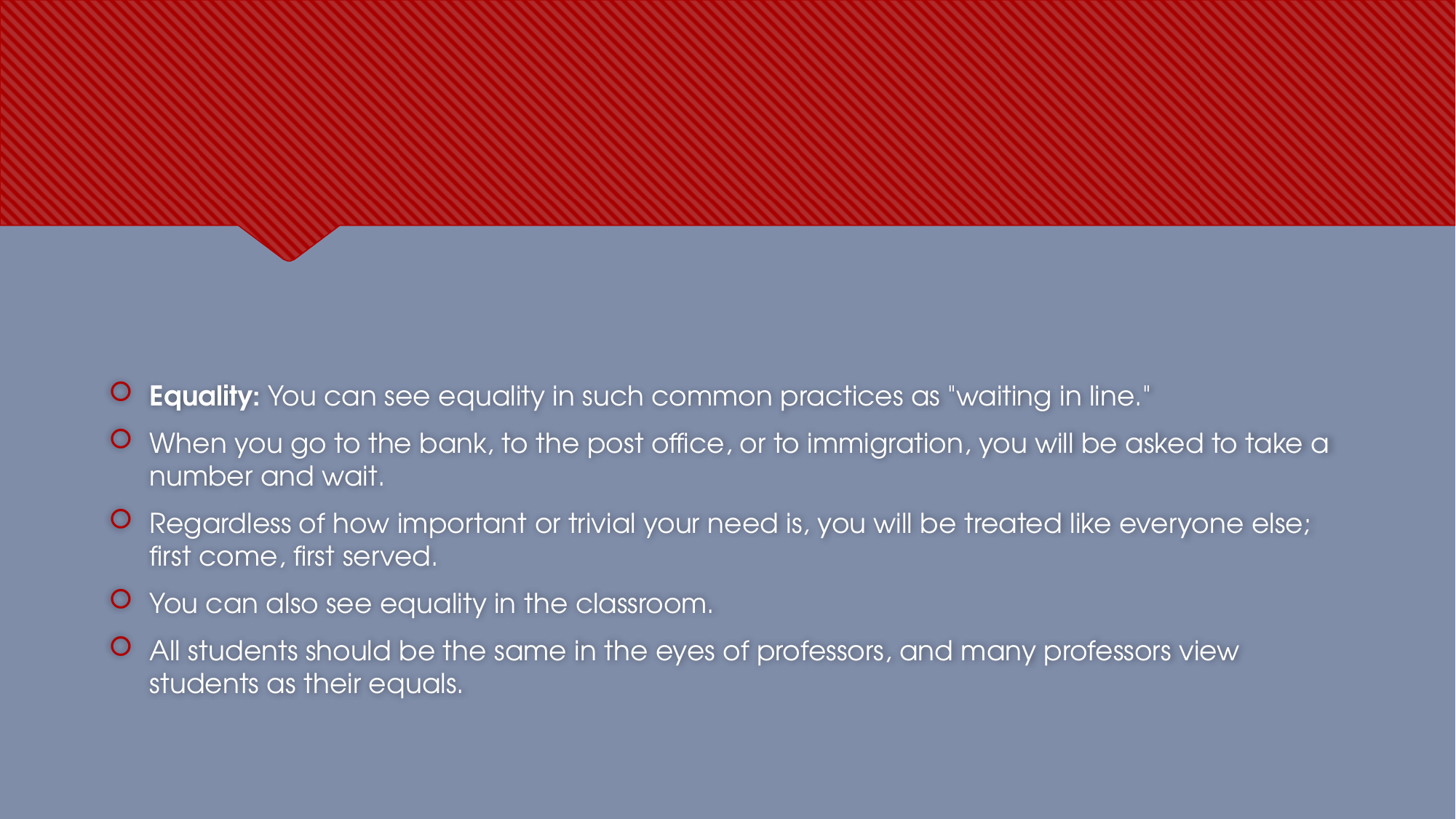

#

Equality: You can see equality in such common practices as "waiting in line."
When you go to the bank, to the post office, or to immigration, you will be asked to take a number and wait.
Regardless of how important or trivial your need is, you will be treated like everyone else; first come, first served.
You can also see equality in the classroom.
All students should be the same in the eyes of professors, and many professors view students as their equals.